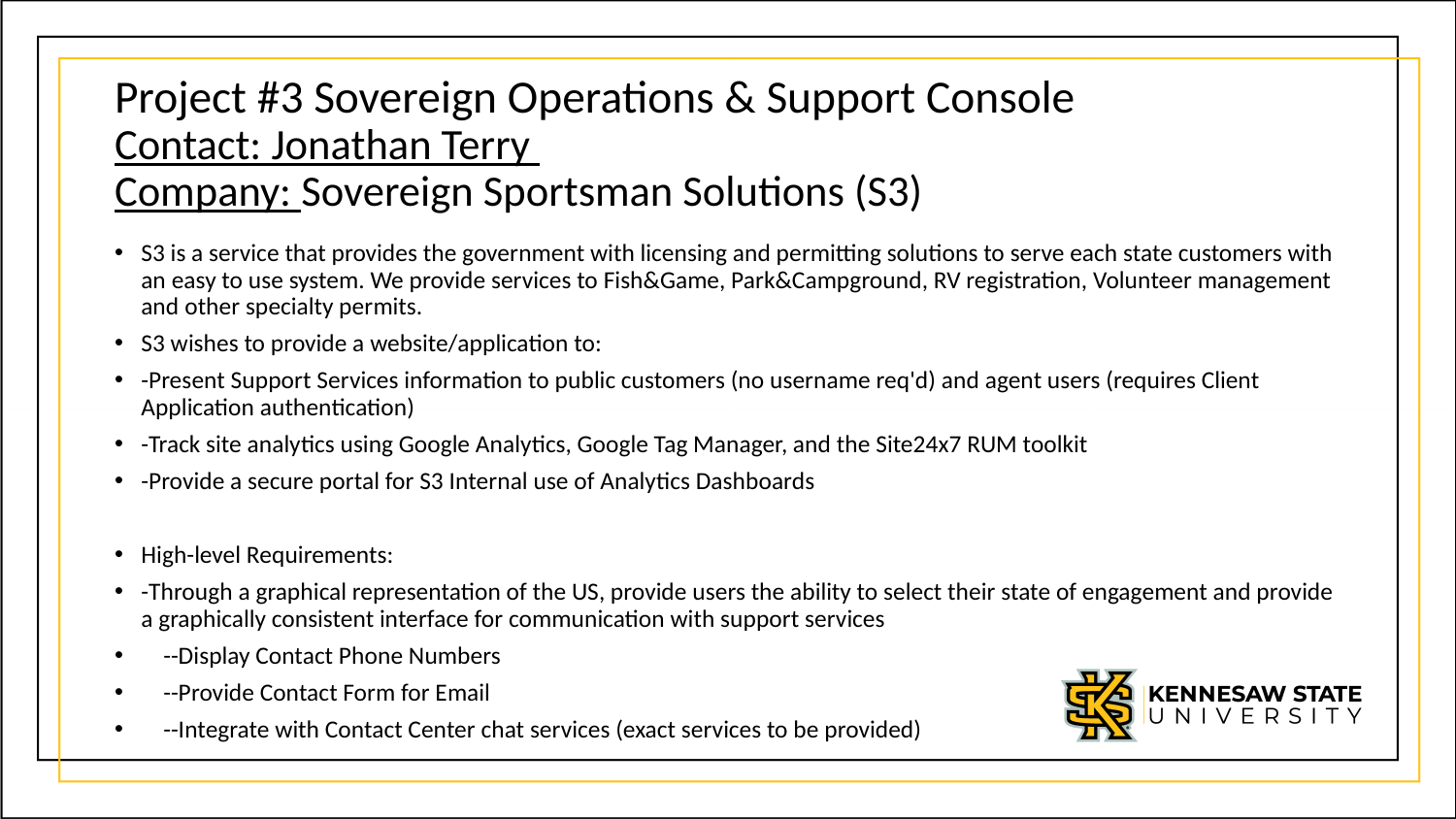

# Project #3 Sovereign Operations & Support Console Contact: Jonathan Terry Company: Sovereign Sportsman Solutions (S3)
S3 is a service that provides the government with licensing and permitting solutions to serve each state customers with an easy to use system. We provide services to Fish&Game, Park&Campground, RV registration, Volunteer management and other specialty permits.
S3 wishes to provide a website/application to:
-Present Support Services information to public customers (no username req'd) and agent users (requires Client Application authentication)
-Track site analytics using Google Analytics, Google Tag Manager, and the Site24x7 RUM toolkit
-Provide a secure portal for S3 Internal use of Analytics Dashboards

High-level Requirements:
-Through a graphical representation of the US, provide users the ability to select their state of engagement and provide a graphically consistent interface for communication with support services
    --Display Contact Phone Numbers
    --Provide Contact Form for Email
    --Integrate with Contact Center chat services (exact services to be provided)